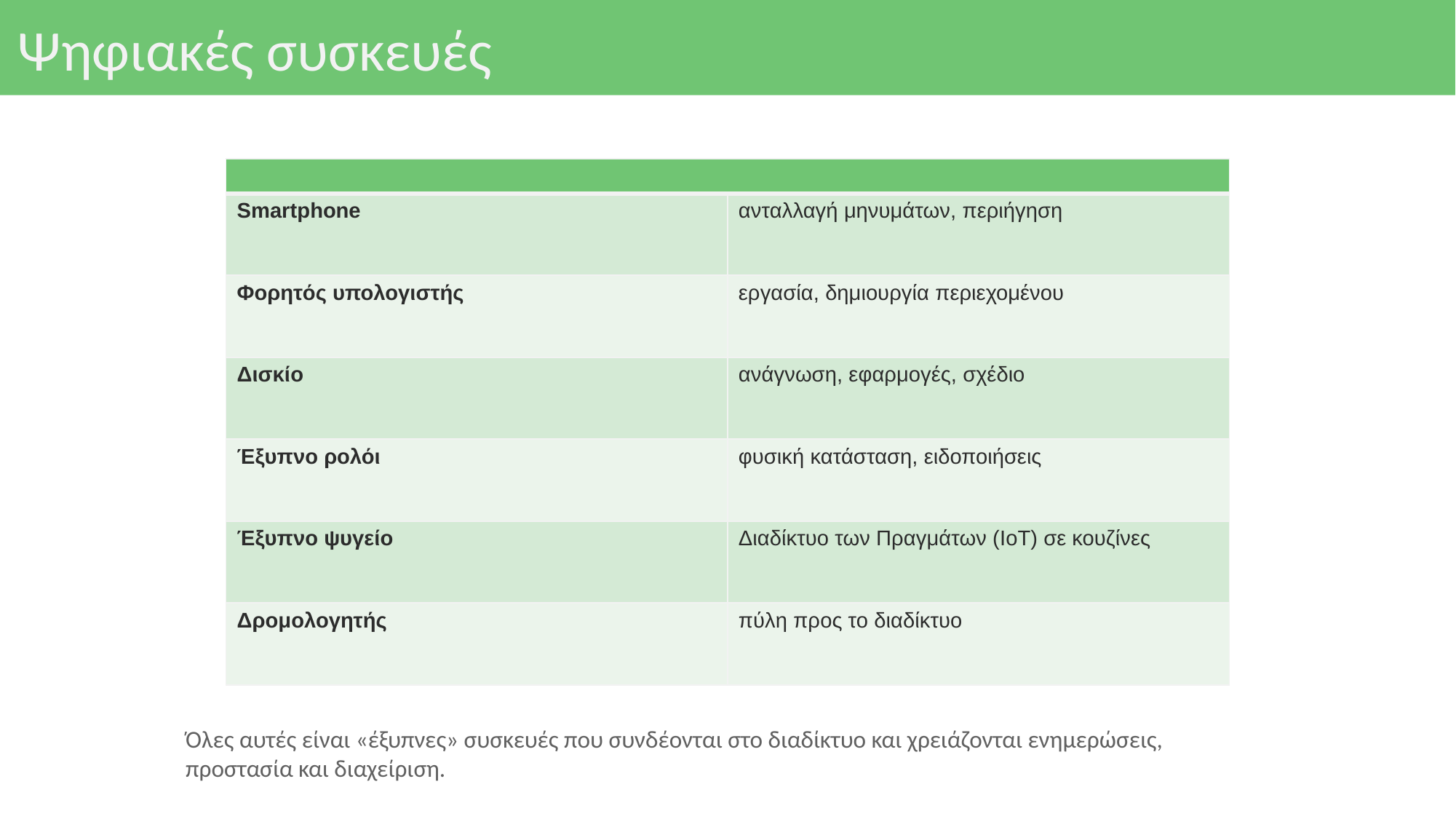

# Ψηφιακές συσκευές
|  |  |
| --- | --- |
| Smartphone | ανταλλαγή μηνυμάτων, περιήγηση |
| Φορητός υπολογιστής | εργασία, δημιουργία περιεχομένου |
| Δισκίο | ανάγνωση, εφαρμογές, σχέδιο |
| Έξυπνο ρολόι | φυσική κατάσταση, ειδοποιήσεις |
| Έξυπνο ψυγείο | Διαδίκτυο των Πραγμάτων (IoT) σε κουζίνες |
| Δρομολογητής | πύλη προς το διαδίκτυο |
Όλες αυτές είναι «έξυπνες» συσκευές που συνδέονται στο διαδίκτυο και χρειάζονται ενημερώσεις, προστασία και διαχείριση.